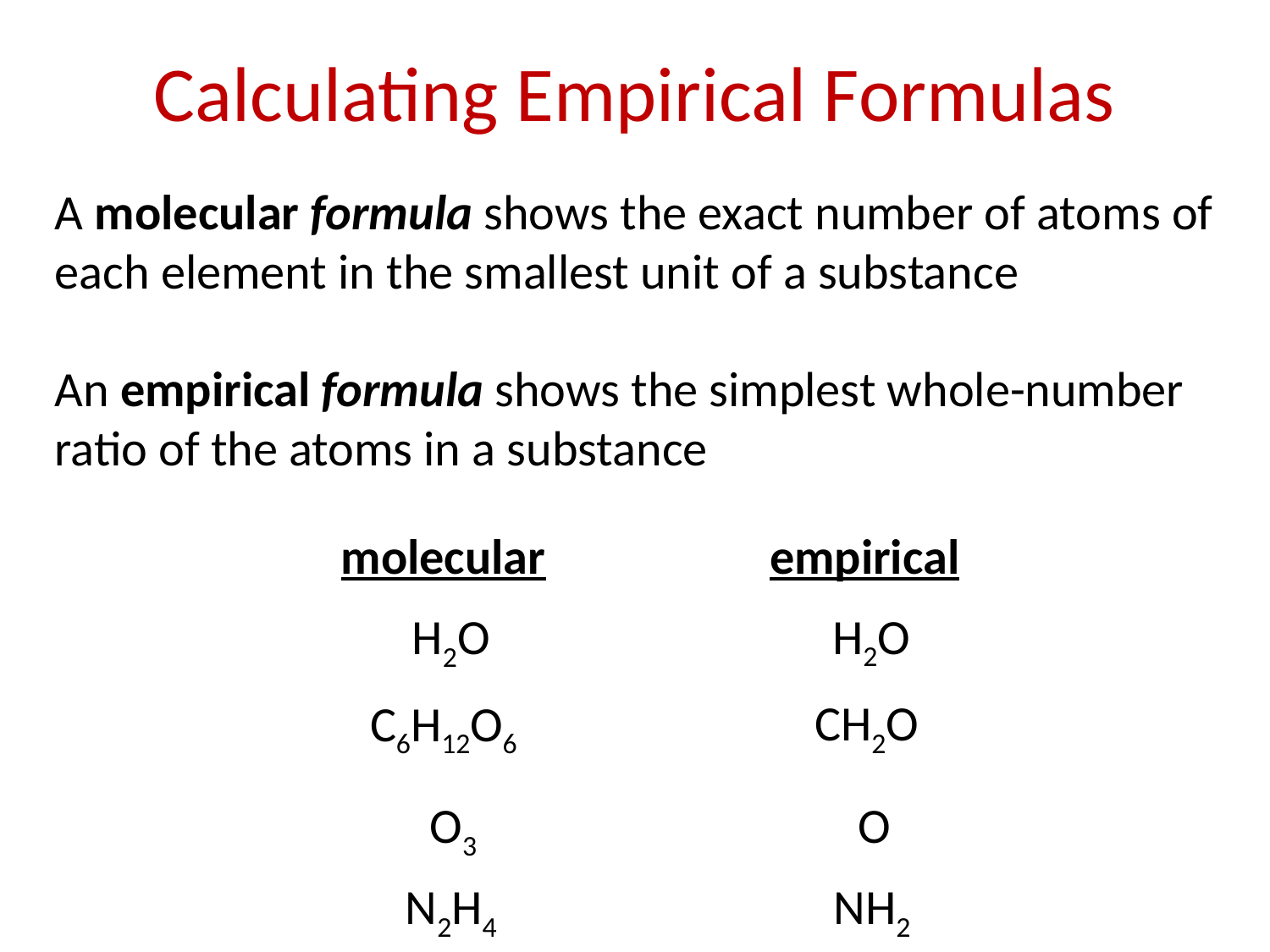

Calculating Empirical Formulas
A molecular formula shows the exact number of atoms of each element in the smallest unit of a substance
An empirical formula shows the simplest whole-number ratio of the atoms in a substance
molecular
empirical
H2O
H2O
CH2O
C6H12O6
O3
O
N2H4
NH2